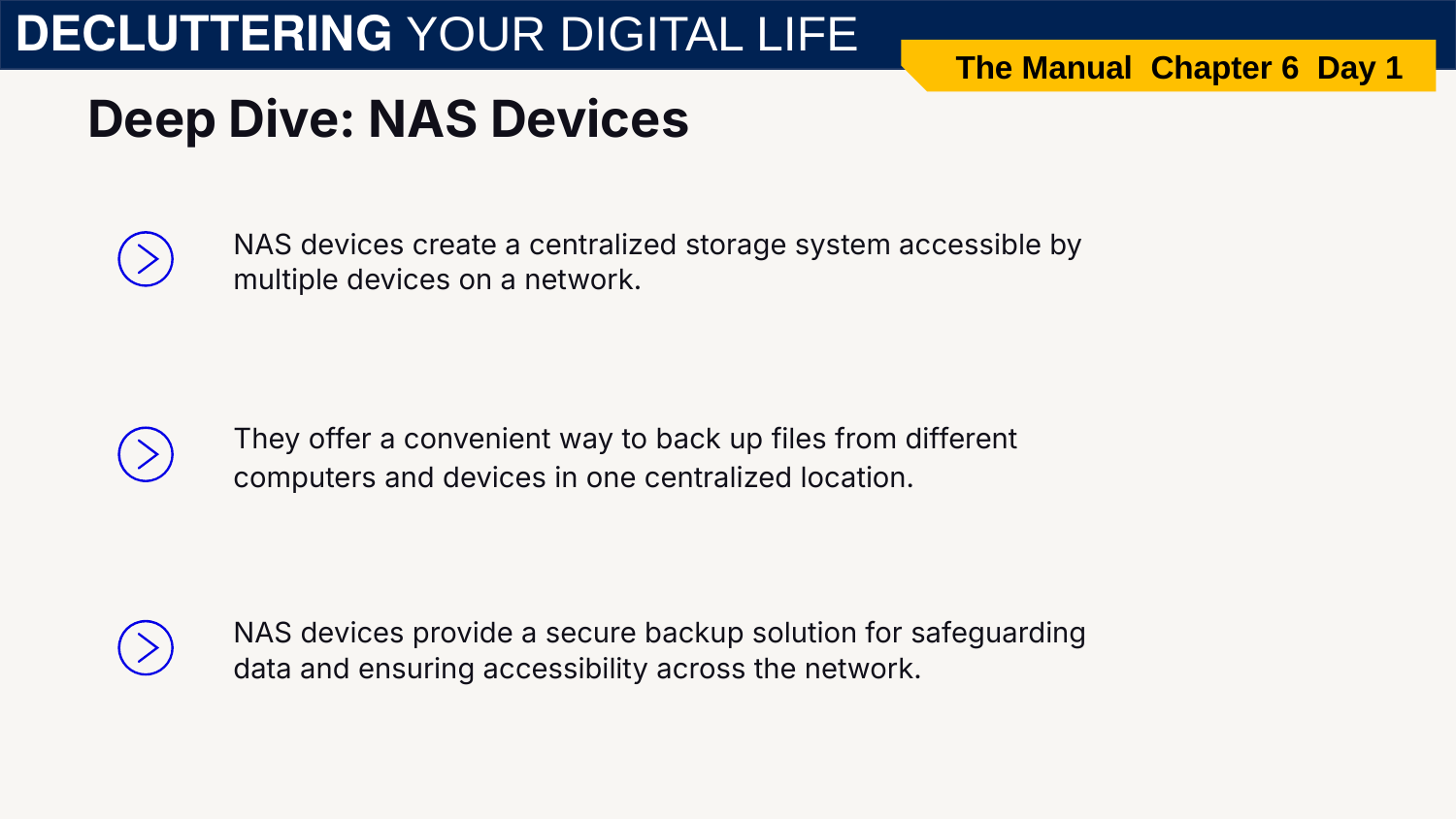

DECLUTTERING YOUR DIGITAL LIFE
The Manual  Chapter 6  Day 1

# Deep Dive: NAS Devices
NAS devices create a centralized storage system accessible by multiple devices on a network.

They offer a convenient way to back up files from different computers and devices in one centralized location.

NAS devices provide a secure backup solution for safeguarding data and ensuring accessibility across the network.